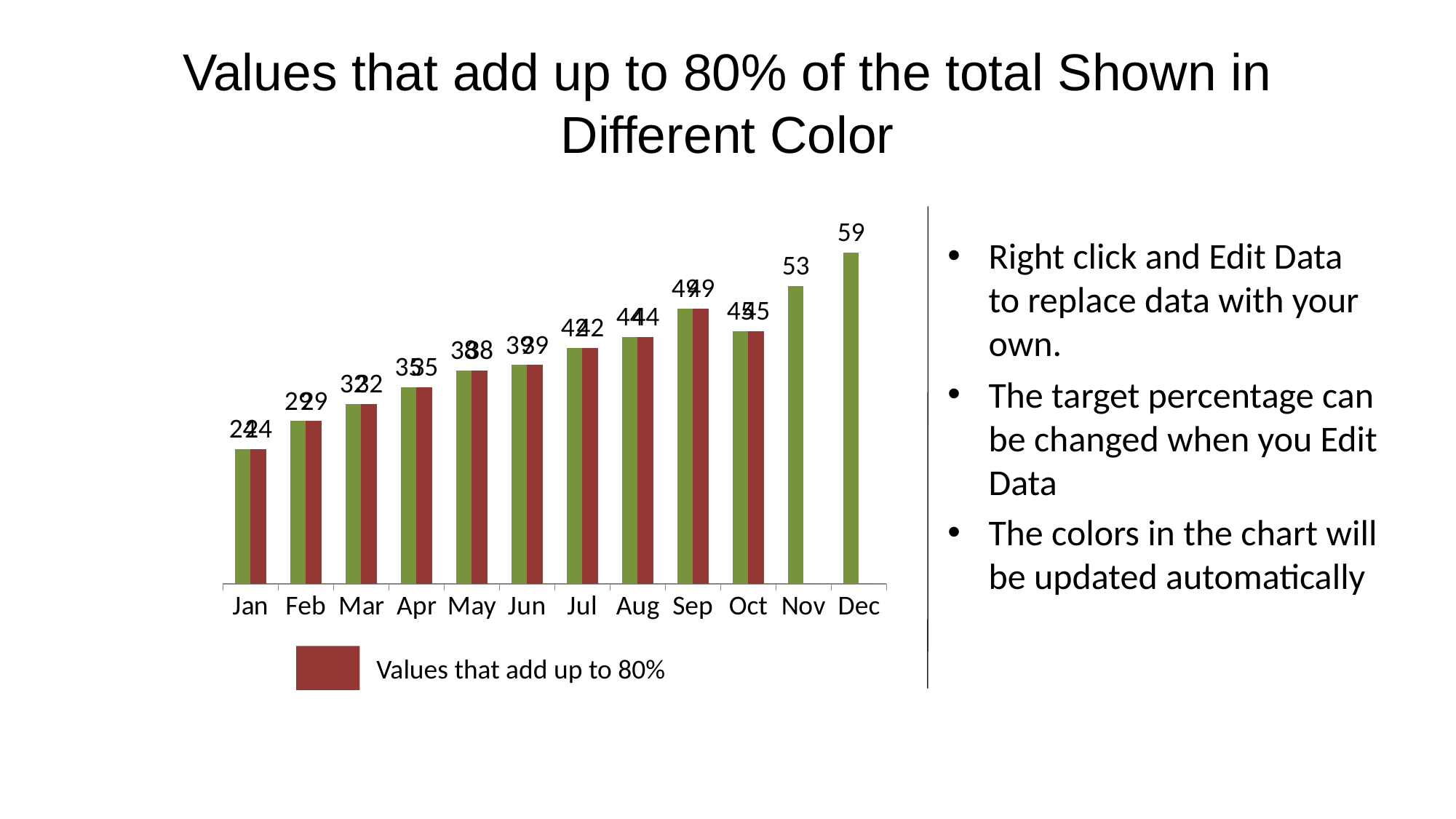

# Values that add up to 80% of the total Shown in Different Color

### Chart

| Category | Performance | <=80% |
|---|---|---|
| Jan | 24.0 | 24.0 |
| Feb | 29.0 | 29.0 |
| Mar | 32.0 | 32.0 |
| Apr | 35.0 | 35.0 |
| May | 38.0 | 38.0 |
| Jun | 39.0 | 39.0 |
| Jul | 42.0 | 42.0 |
| Aug | 44.0 | 44.0 |
| Sep | 49.0 | 49.0 |
| Oct | 45.0 | 45.0 |
| Nov | 53.0 | 0.0 |
| Dec | 59.0 | 0.0 |
Right click and Edit Data to replace data with your own.
The target percentage can be changed when you Edit Data
The colors in the chart will be updated automatically

Values that add up to 80%